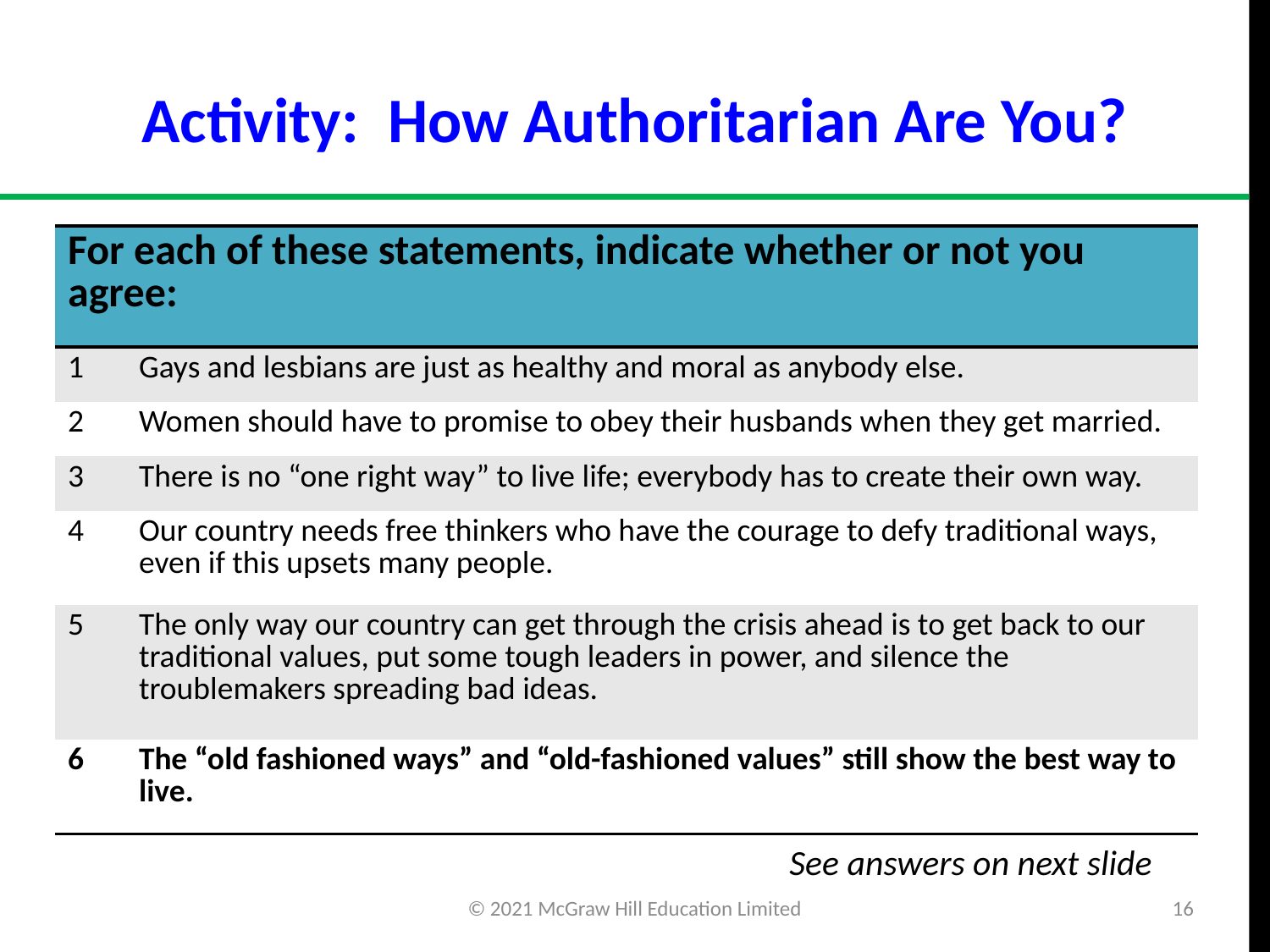

# Activity:  How Authoritarian Are You?
| For each of these statements, indicate whether or not you agree: |  |
| --- | --- |
| 1 | Gays and lesbians are just as healthy and moral as anybody else. |
| 2 | Women should have to promise to obey their husbands when they get married. |
| 3 | There is no “one right way” to live life; everybody has to create their own way. |
| 4 | Our country needs free thinkers who have the courage to defy traditional ways, even if this upsets many people. |
| 5 | The only way our country can get through the crisis ahead is to get back to our traditional values, put some tough leaders in power, and silence the troublemakers spreading bad ideas. |
| 6 | The “old fashioned ways” and “old-fashioned values” still show the best way to live. |
See answers on next slide
© 2021 McGraw Hill Education Limited
16